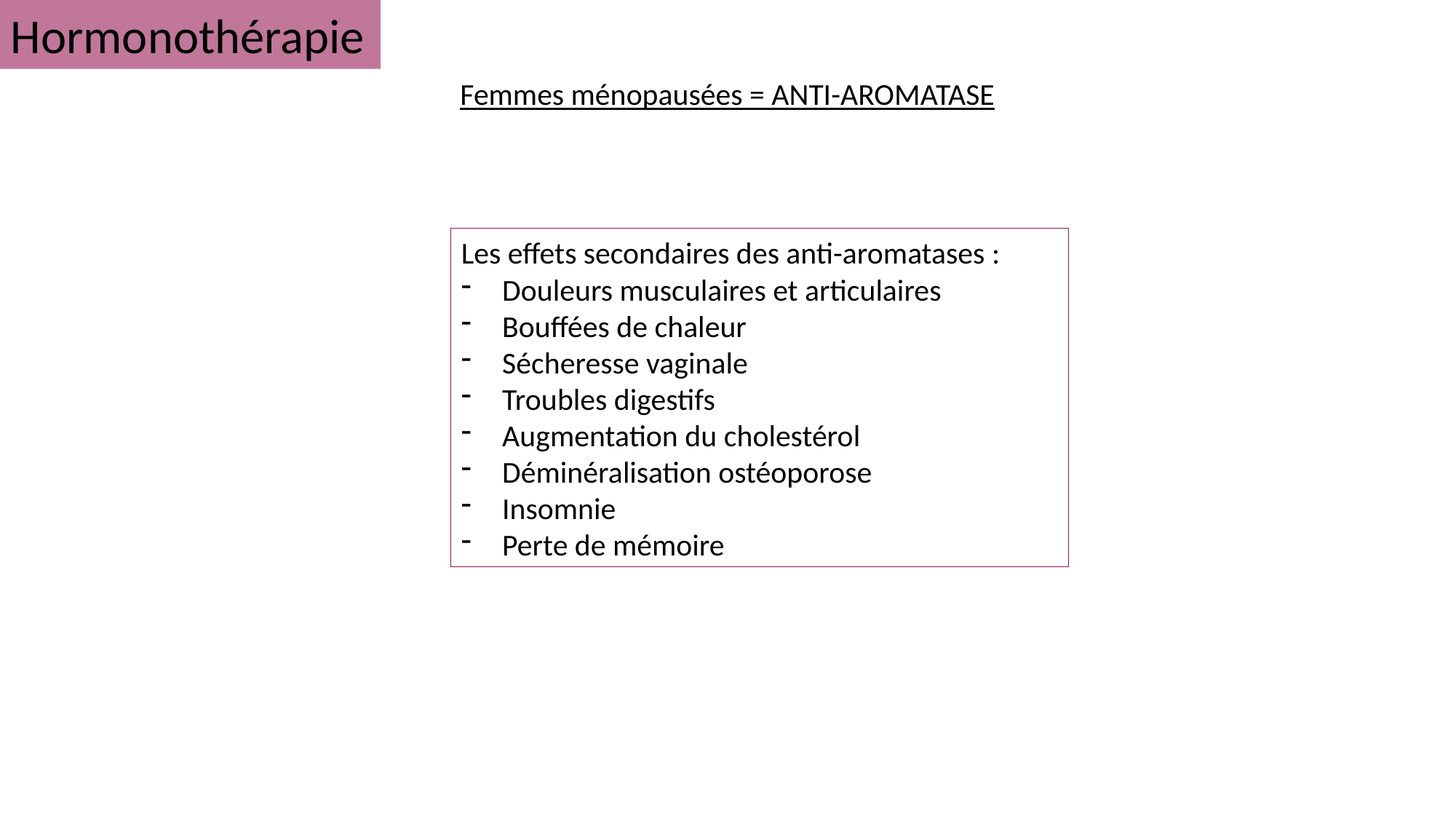

Hormonothérapie
Femmes ménopausées = ANTI-AROMATASE
Les effets secondaires des anti-aromatases :
Douleurs musculaires et articulaires
Bouffées de chaleur
Sécheresse vaginale
Troubles digestifs
Augmentation du cholestérol
Déminéralisation ostéoporose
Insomnie
Perte de mémoire